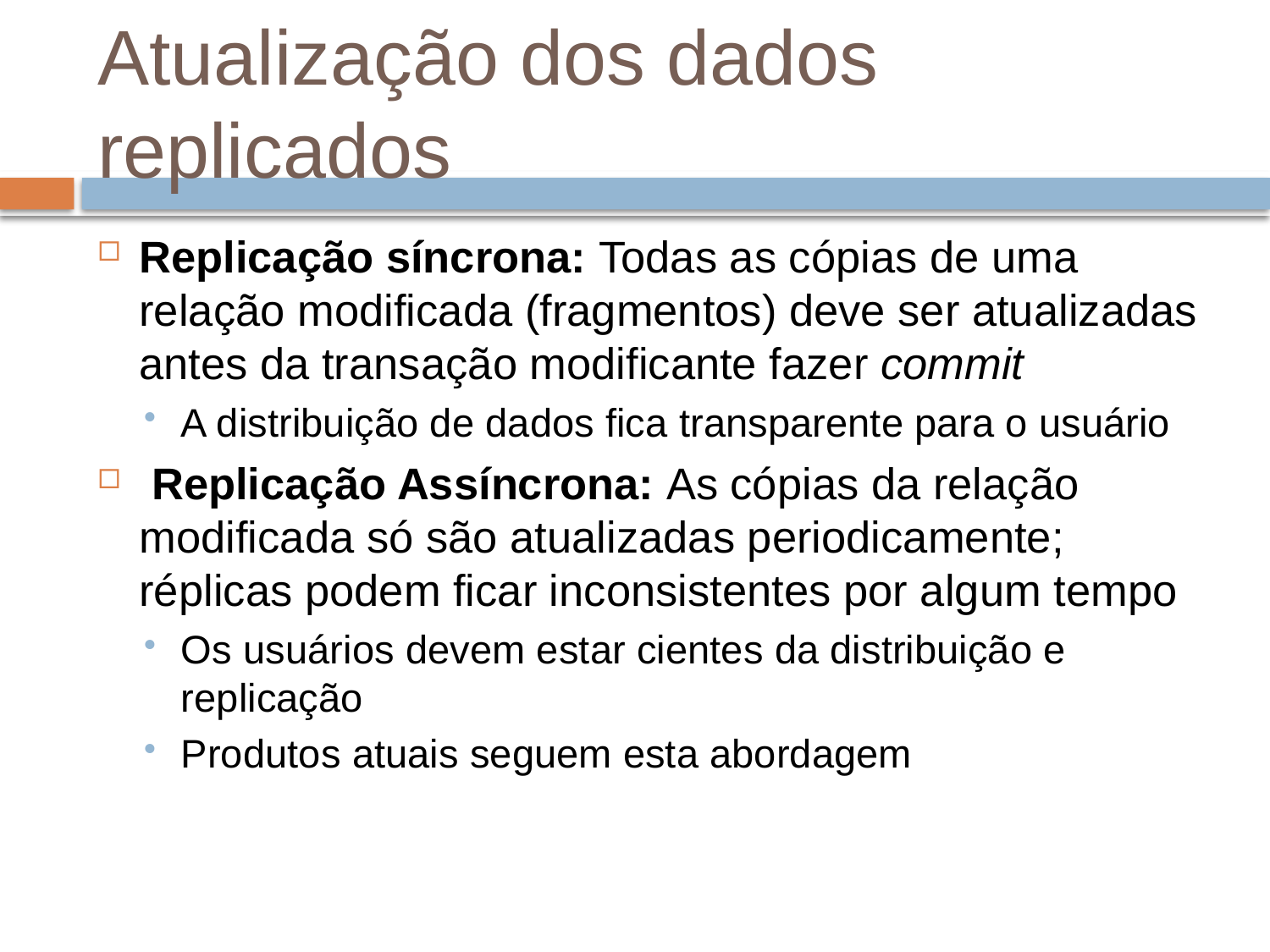

# Atualização dos dados replicados
Replicação síncrona: Todas as cópias de uma relação modificada (fragmentos) deve ser atualizadas antes da transação modificante fazer commit
A distribuição de dados fica transparente para o usuário
 Replicação Assíncrona: As cópias da relação modificada só são atualizadas periodicamente; réplicas podem ficar inconsistentes por algum tempo
Os usuários devem estar cientes da distribuição e replicação
Produtos atuais seguem esta abordagem